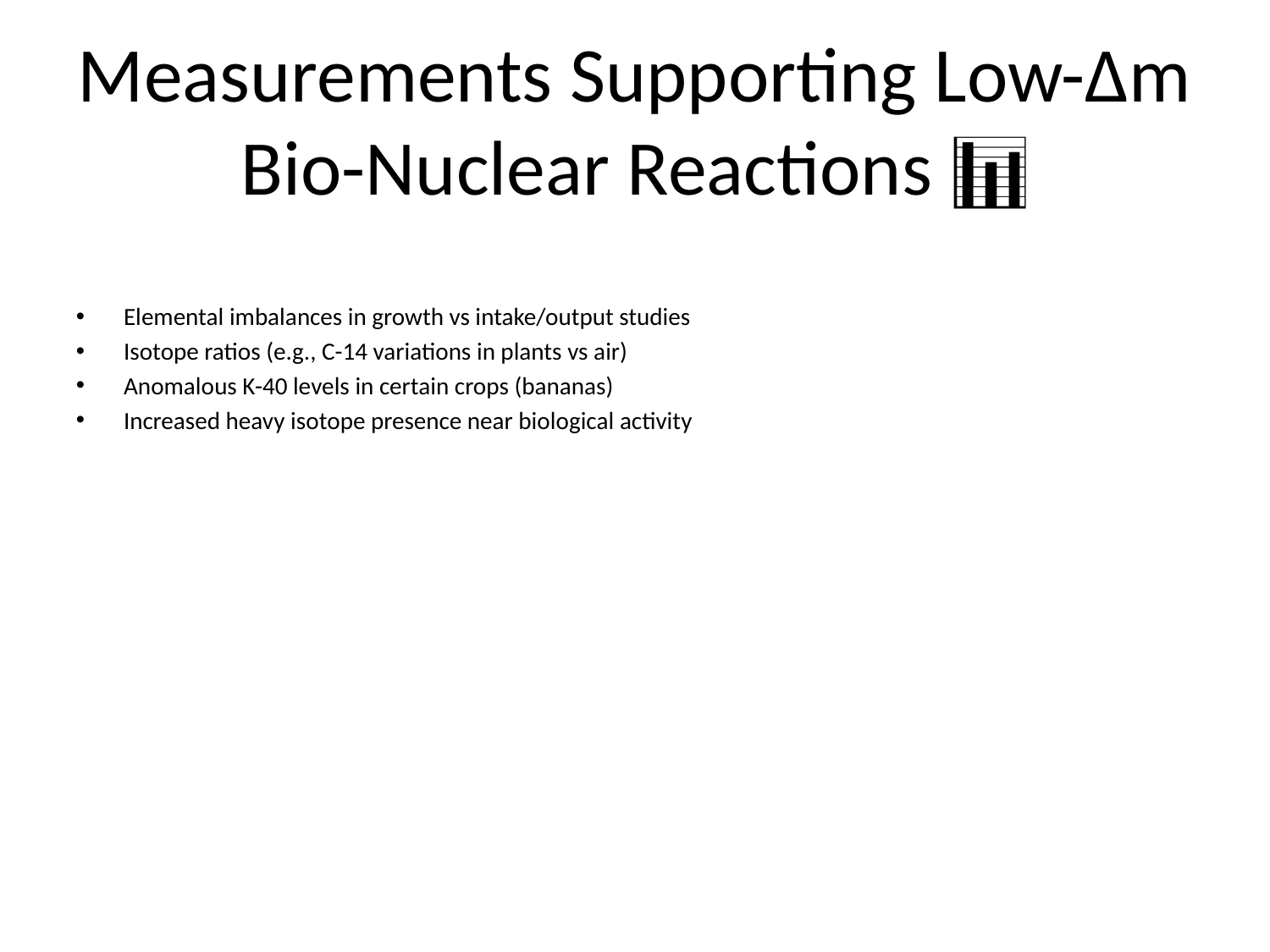

# Measurements Supporting Low-Δm Bio-Nuclear Reactions 📊

Elemental imbalances in growth vs intake/output studies
Isotope ratios (e.g., C-14 variations in plants vs air)
Anomalous K-40 levels in certain crops (bananas)
Increased heavy isotope presence near biological activity